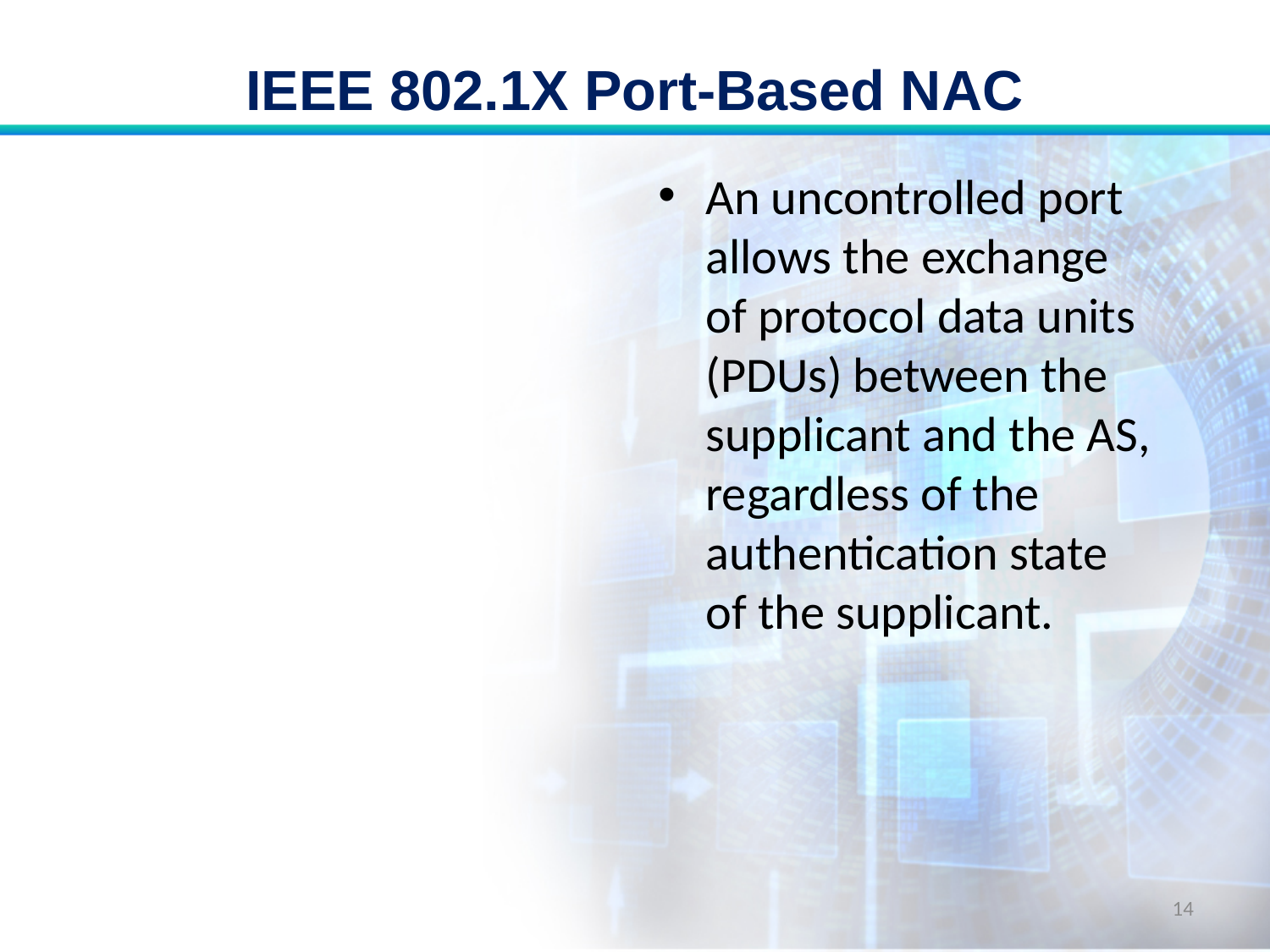

# IEEE 802.1X Port-Based NAC
An uncontrolled port allows the exchange of protocol data units (PDUs) between the supplicant and the AS, regardless of the authentication state of the supplicant.
14